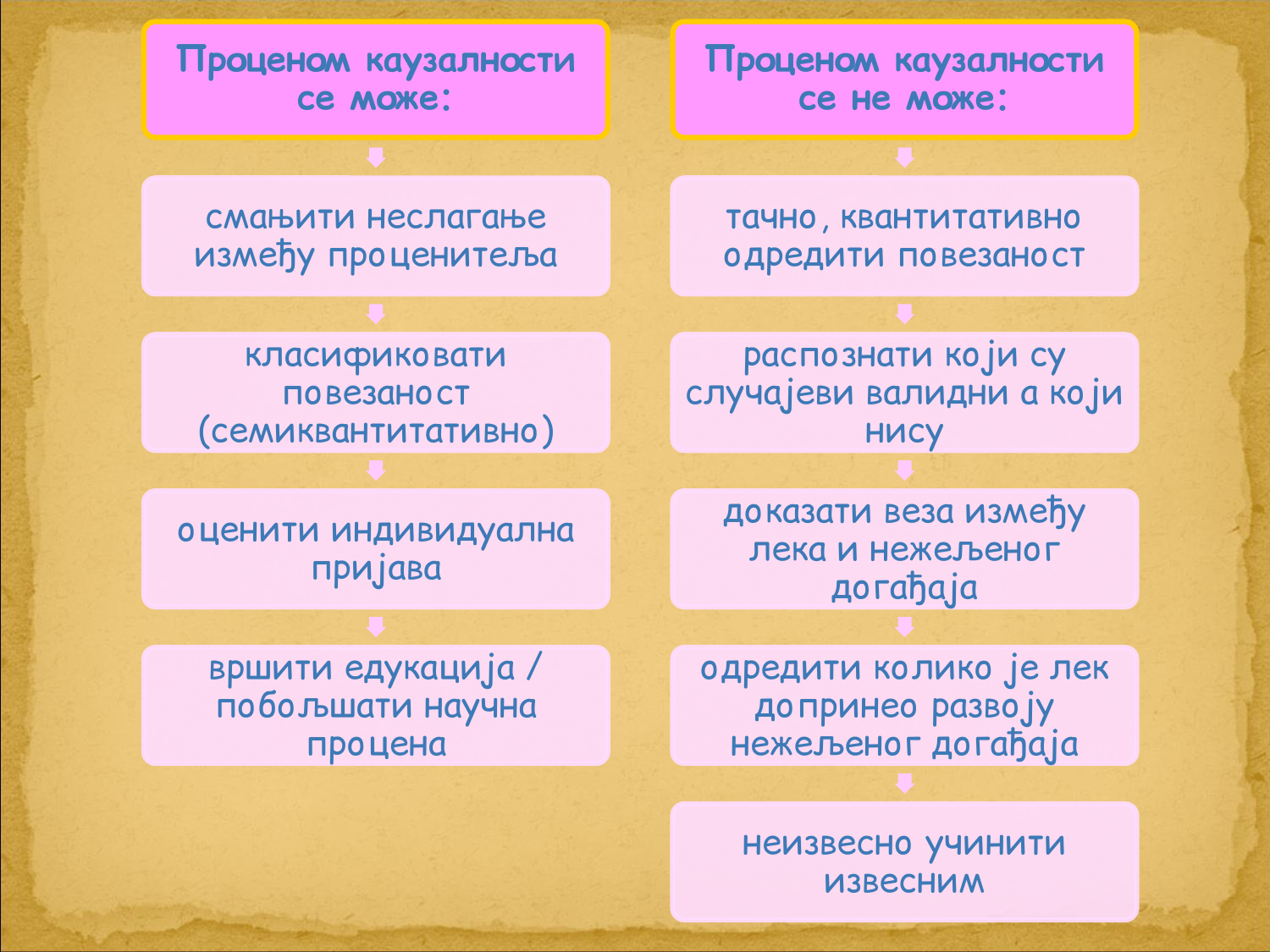

Проценом каузалности се може:
смањити неслагање између проценитеља
класификовати повезаност (семиквантитативно)
оценити индивидуална пријава
вршити едукација / побољшати научна процена
Проценом каузалности се не може:
тачно, квантитативно одредити повезаност
распознати који су случајеви валидни а који нису
доказати веза између лека и нежељеног догађаја
одредити колико је лек допринео развоју нежељеног догађаја
неизвесно учинити извесним